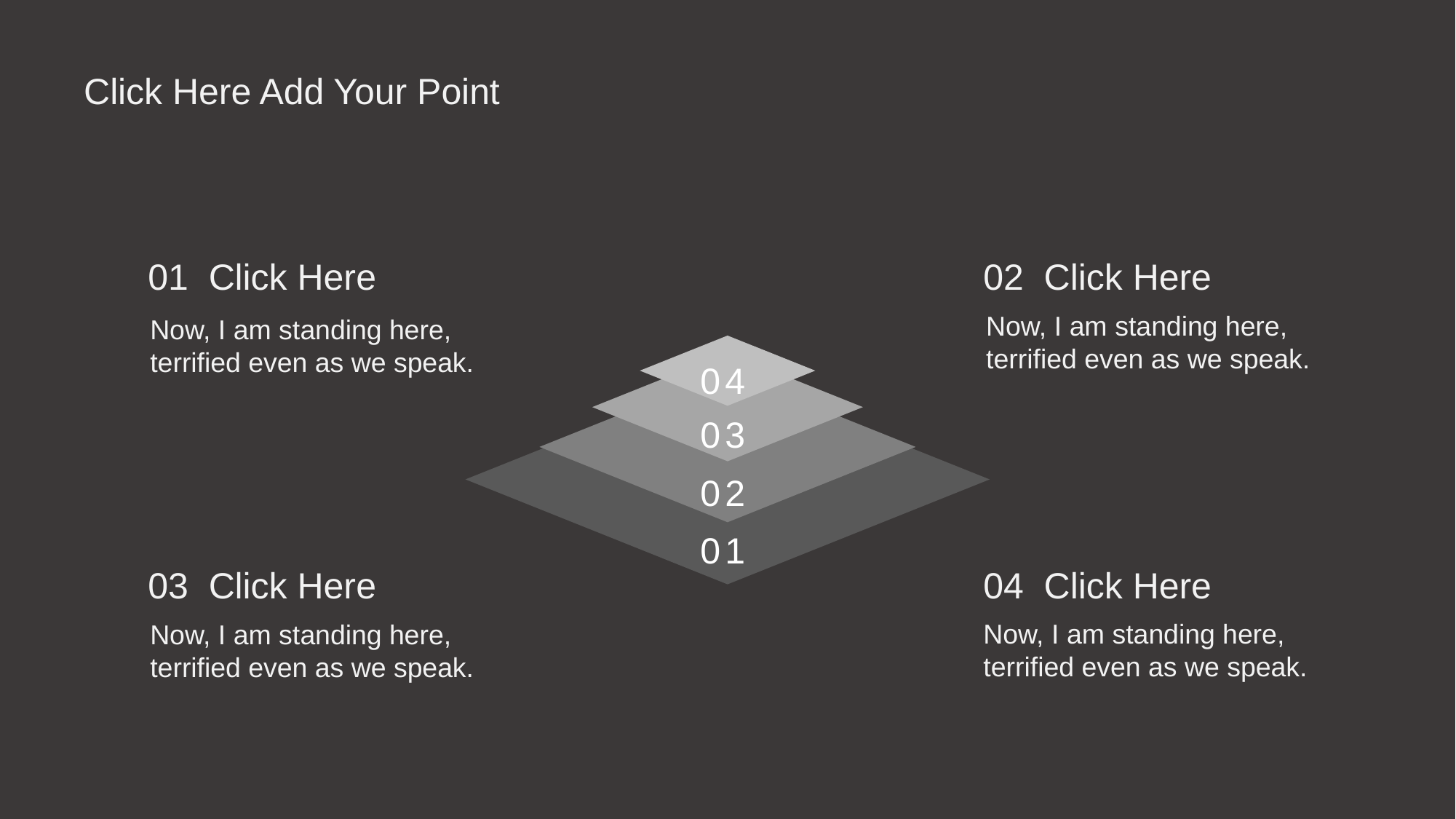

Click Here Add Your Point
01  Click Here
02  Click Here
Now, I am standing here, terrified even as we speak.
Now, I am standing here, terrified even as we speak.

04

03
02
01
03  Click Here
04  Click Here
Now, I am standing here, terrified even as we speak.
Now, I am standing here, terrified even as we speak.